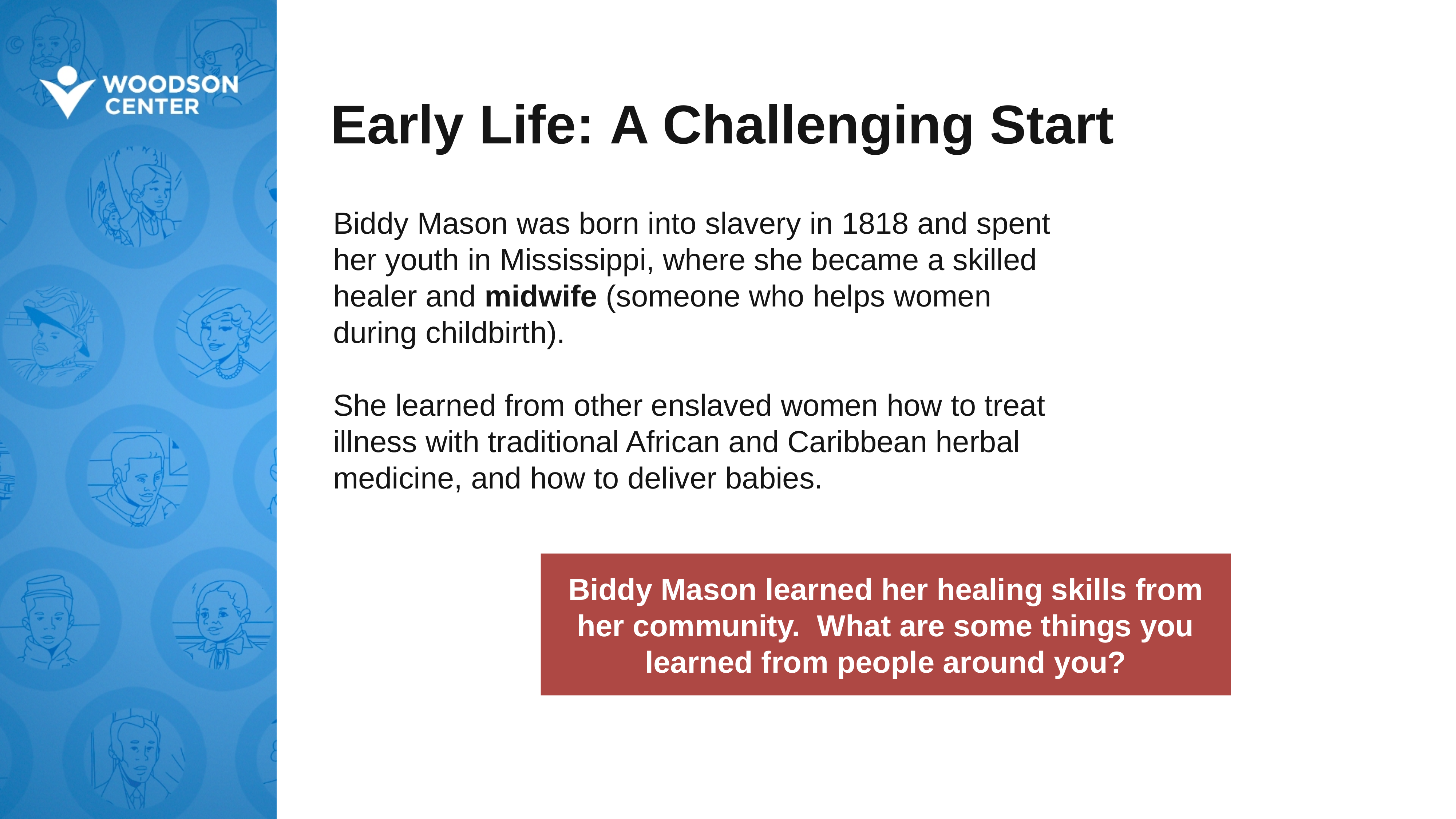

Early Life: A Challenging Start
Biddy Mason was born into slavery in 1818 and spent her youth in Mississippi, where she became a skilled healer and midwife (someone who helps women during childbirth).

She learned from other enslaved women how to treat illness with traditional African and Caribbean herbal medicine, and how to deliver babies.
Biddy Mason learned her healing skills from her community.  What are some things you learned from people around you?